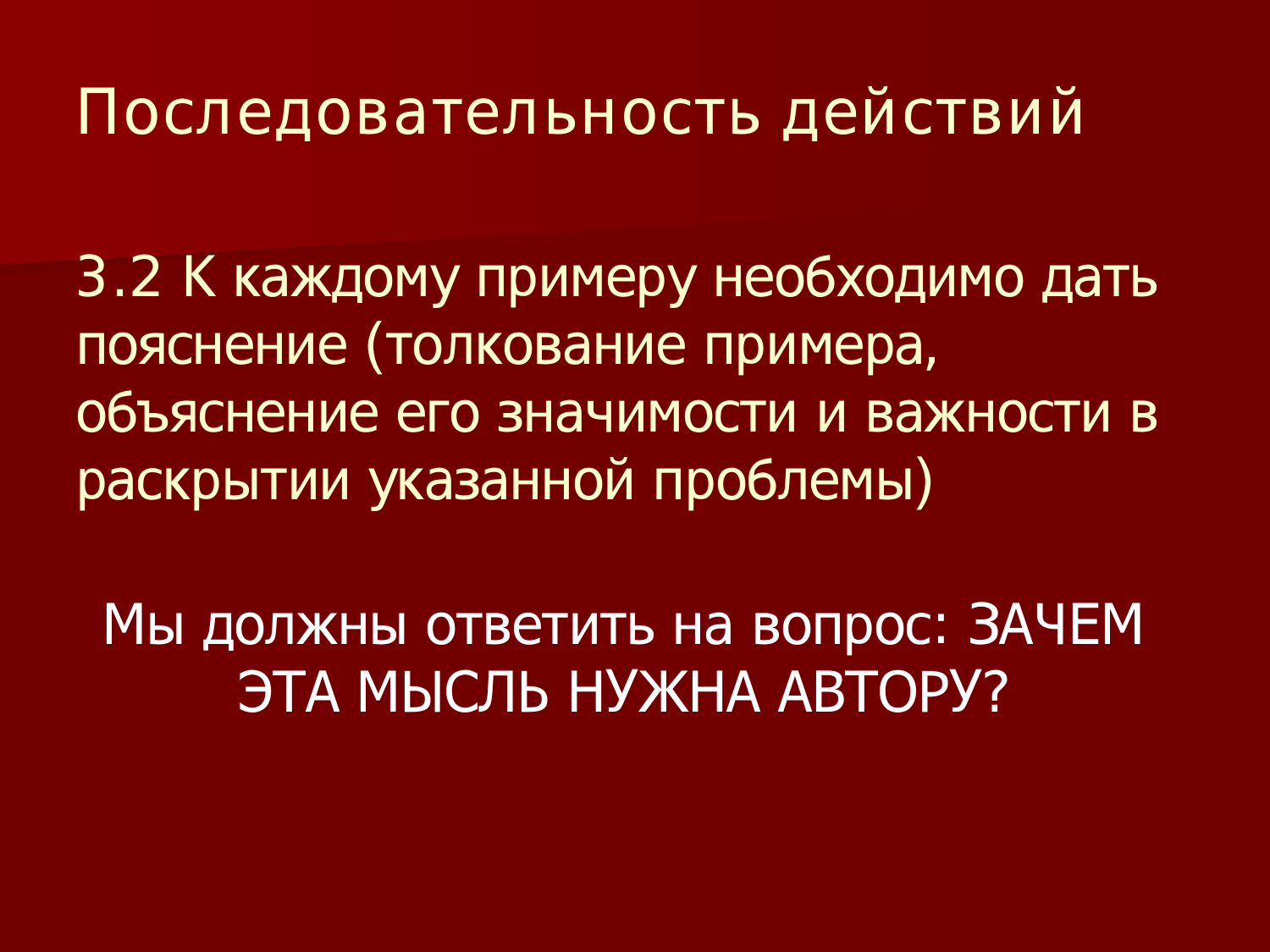

# Последовательность действий 3.2 К каждому примеру необходимо дать пояснение (толкование примера, объяснение его значимости и важности в раскрытии указанной проблемы)
Мы должны ответить на вопрос: ЗАЧЕМ ЭТА МЫСЛЬ НУЖНА АВТОРУ?